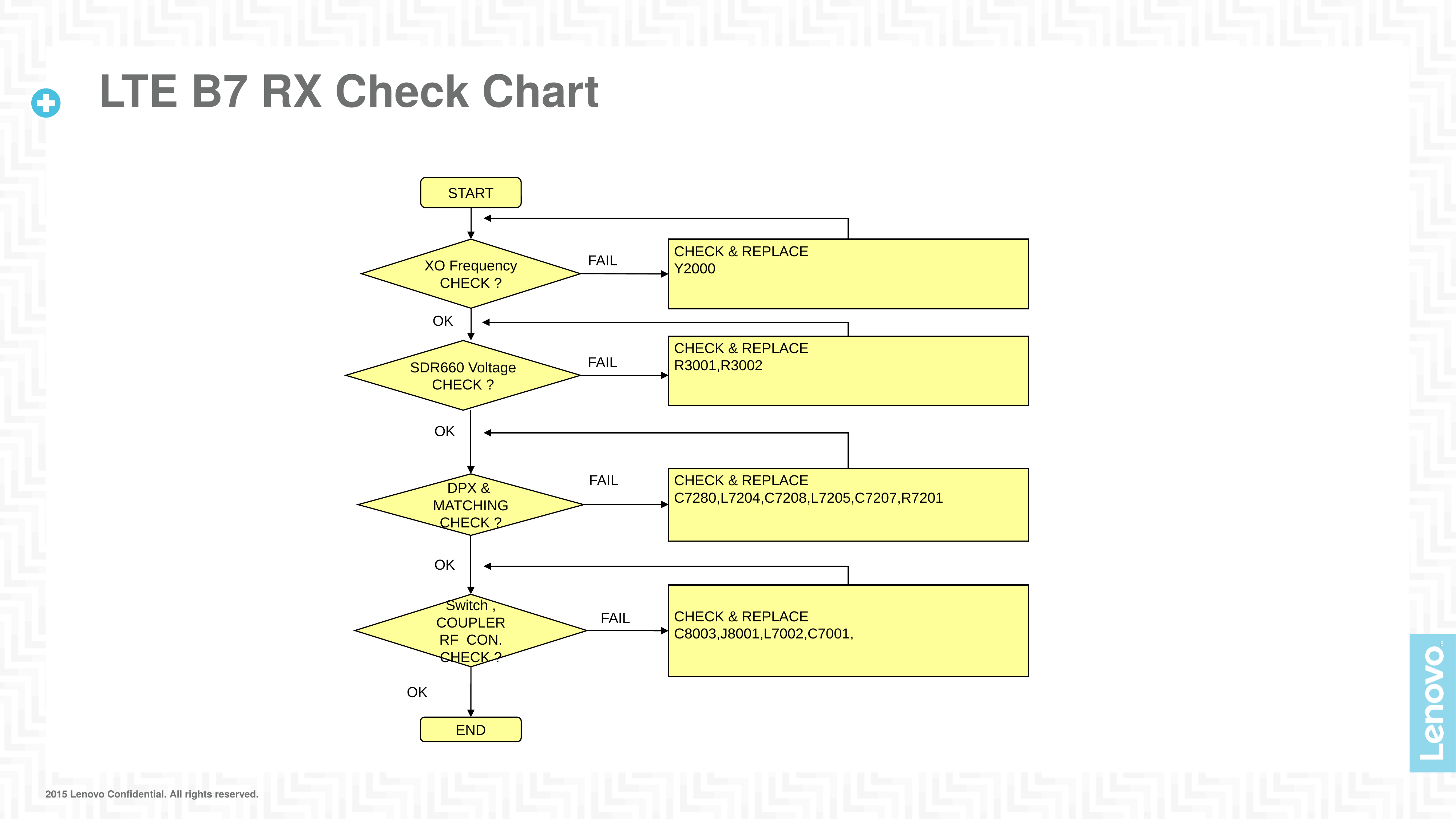

# LTE B7 RX Check Chart
START

XO Frequency
CHECK ?

CHECK & REPLACE
Y2000

FAIL
OK

CHECK & REPLACE
R3001,R3002

SDR660 Voltage CHECK ?

FAIL
OK
FAIL
CHECK & REPLACE
C7280,L7204,C7208,L7205,C7207,R7201
DPX &  MATCHING CHECK ?
OK
CHECK & REPLACE
C8003,J8001,L7002,C7001,

Switch , COUPLER
RF  CON. CHECK ?
FAIL
OK
OK
END